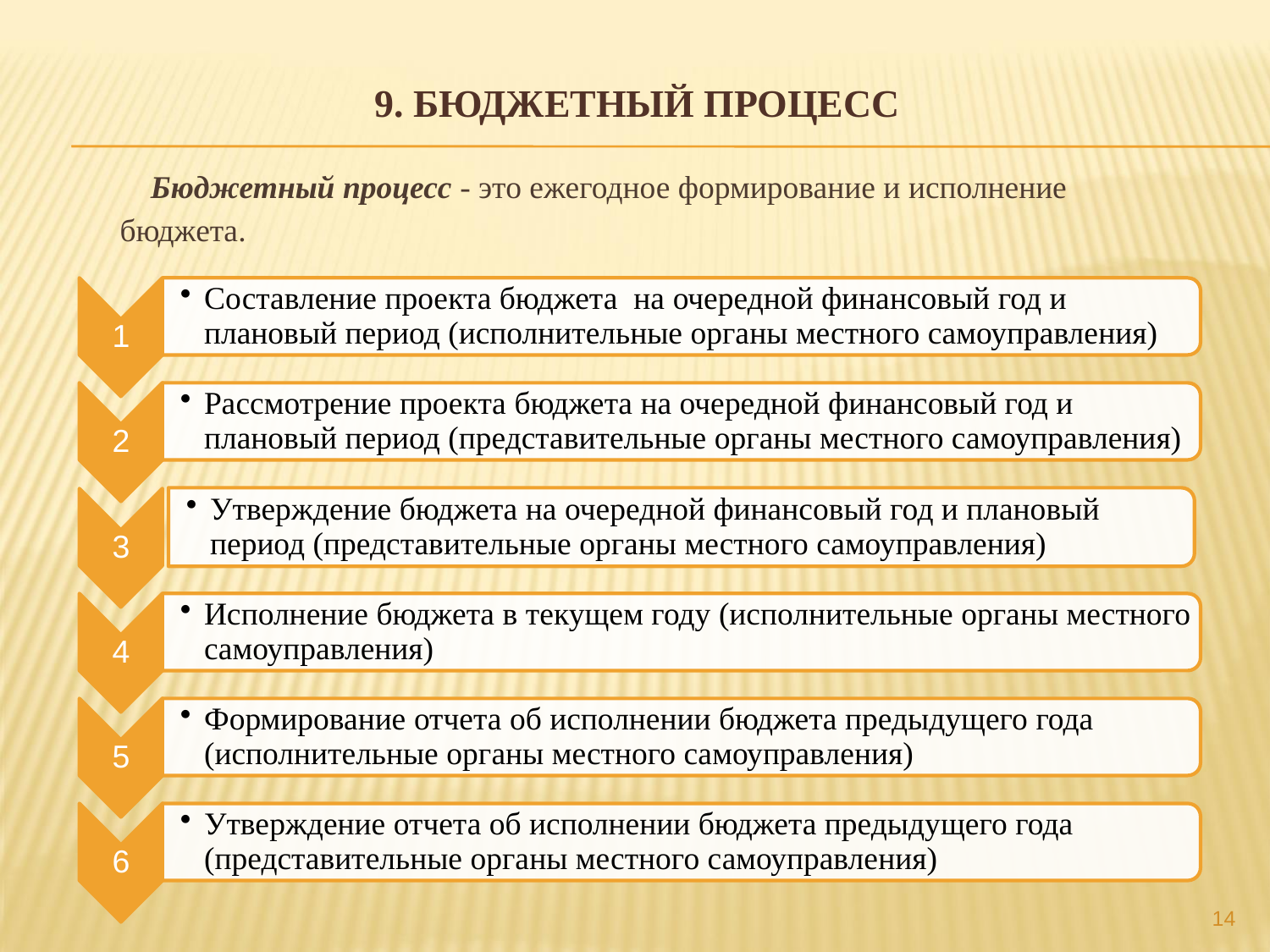

# 9. БЮДЖЕТНЫЙ ПРОЦЕСС
     Бюджетный процесс - это ежегодное формирование и исполнение бюджета.

1
Составление проекта бюджета  на очередной финансовый год и плановый период (исполнительные органы местного самоуправления)
2
Рассмотрение проекта бюджета на очередной финансовый год и плановый период (представительные органы местного самоуправления)
3
Утверждение бюджета на очередной финансовый год и плановый период (представительные органы местного самоуправления)
4
Исполнение бюджета в текущем году (исполнительные органы местного самоуправления)
5
Формирование отчета об исполнении бюджета предыдущего года (исполнительные органы местного самоуправления)
6
Утверждение отчета об исполнении бюджета предыдущего года (представительные органы местного самоуправления)
14